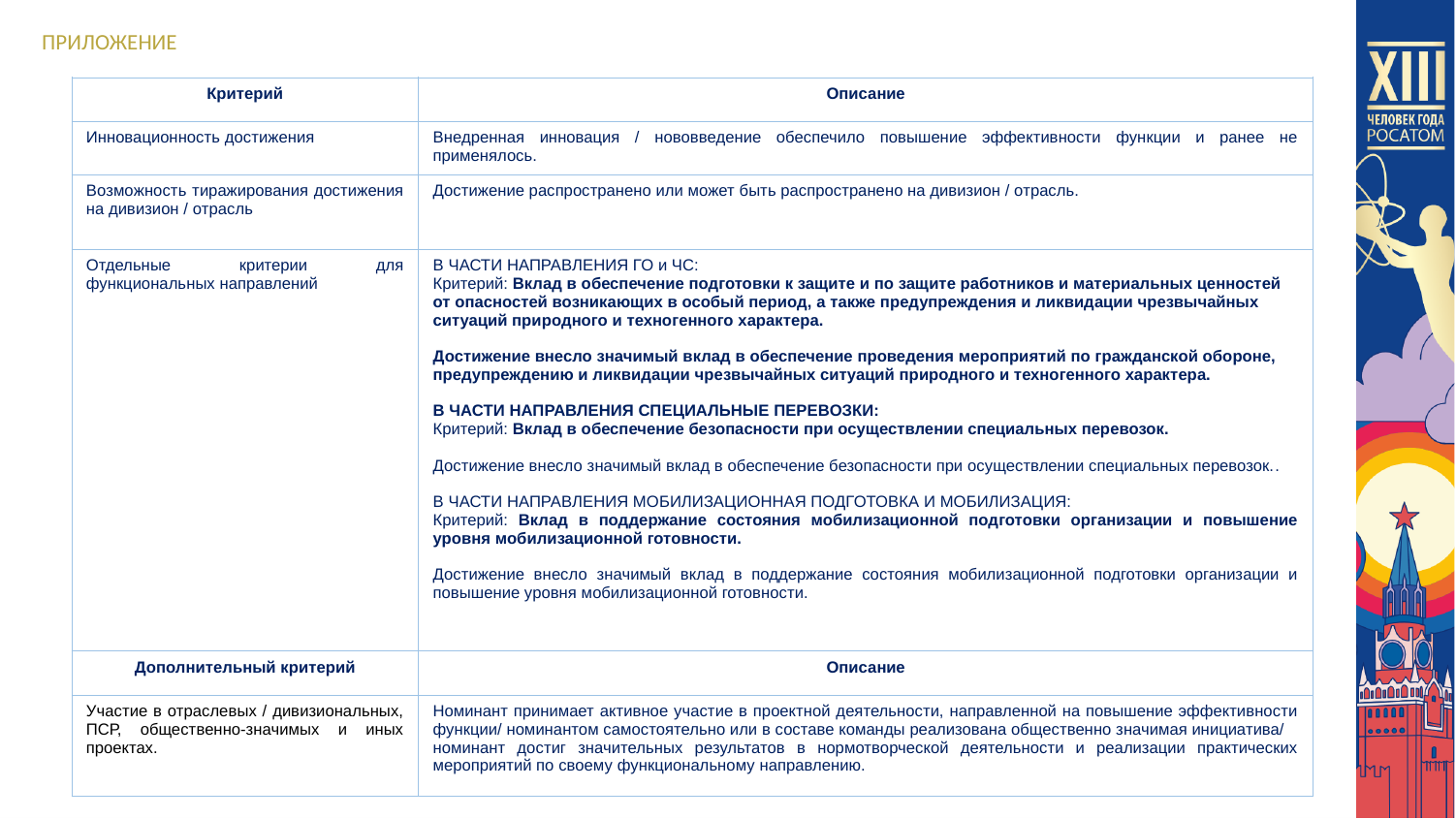

ПРИЛОЖЕНИЕ
| Критерий | Описание |
| --- | --- |
| Инновационность достижения | Внедренная инновация / нововведение обеспечило повышение эффективности функции и ранее не применялось. |
| Возможность тиражирования достижения на дивизион / отрасль | Достижение распространено или может быть распространено на дивизион / отрасль. |
| Отдельные критерии для функциональных направлений | В ЧАСТИ НАПРАВЛЕНИЯ ГО и ЧС: Критерий: Вклад в обеспечение подготовки к защите и по защите работников и материальных ценностей от опасностей возникающих в особый период, а также предупреждения и ликвидации чрезвычайных ситуаций природного и техногенного характера. Достижение внесло значимый вклад в обеспечение проведения мероприятий по гражданской обороне, предупреждению и ликвидации чрезвычайных ситуаций природного и техногенного характера. В ЧАСТИ НАПРАВЛЕНИЯ СПЕЦИАЛЬНЫЕ ПЕРЕВОЗКИ: Критерий: Вклад в обеспечение безопасности при осуществлении специальных перевозок. Достижение внесло значимый вклад в обеспечение безопасности при осуществлении специальных перевозок.. В ЧАСТИ НАПРАВЛЕНИЯ МОБИЛИЗАЦИОННАЯ ПОДГОТОВКА И МОБИЛИЗАЦИЯ: Критерий: Вклад в поддержание состояния мобилизационной подготовки организации и повышение уровня мобилизационной готовности. Достижение внесло значимый вклад в поддержание состояния мобилизационной подготовки организации и повышение уровня мобилизационной готовности. |
| Дополнительный критерий | Описание |
| Участие в отраслевых / дивизиональных, ПСР, общественно-значимых и иных проектах. | Номинант принимает активное участие в проектной деятельности, направленной на повышение эффективности функции/ номинантом самостоятельно или в составе команды реализована общественно значимая инициатива/ номинант достиг значительных результатов в нормотворческой деятельности и реализации практических мероприятий по своему функциональному направлению. |